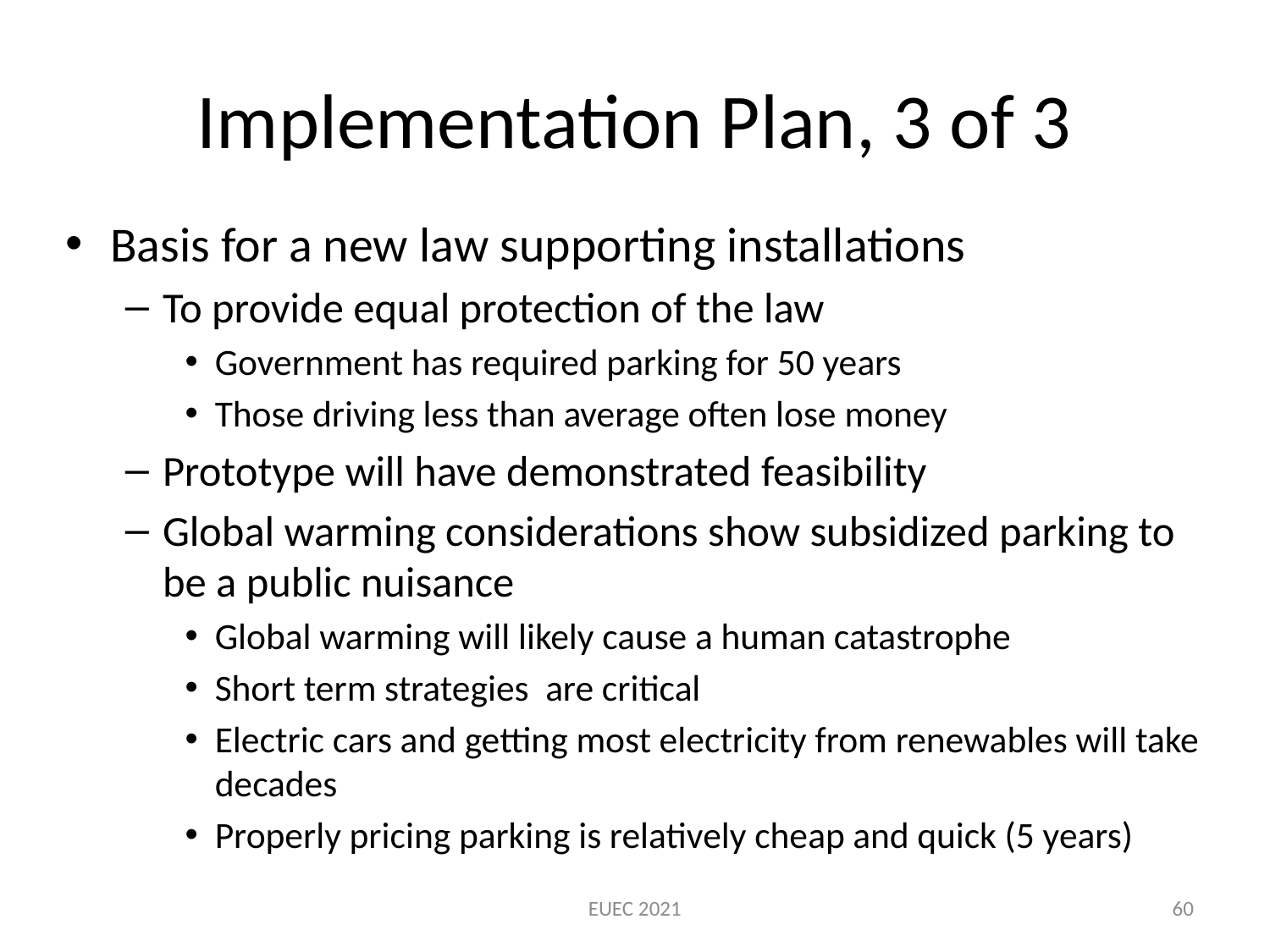

# Implementation Plan, 3 of 3

Basis for a new law supporting installations
To provide equal protection of the law
Government has required parking for 50 years
Those driving less than average often lose money
Prototype will have demonstrated feasibility
Global warming considerations show subsidized parking to be a public nuisance
Global warming will likely cause a human catastrophe
Short term strategies  are critical
Electric cars and getting most electricity from renewables will take decades
Properly pricing parking is relatively cheap and quick (5 years)

EUEC 2021
60